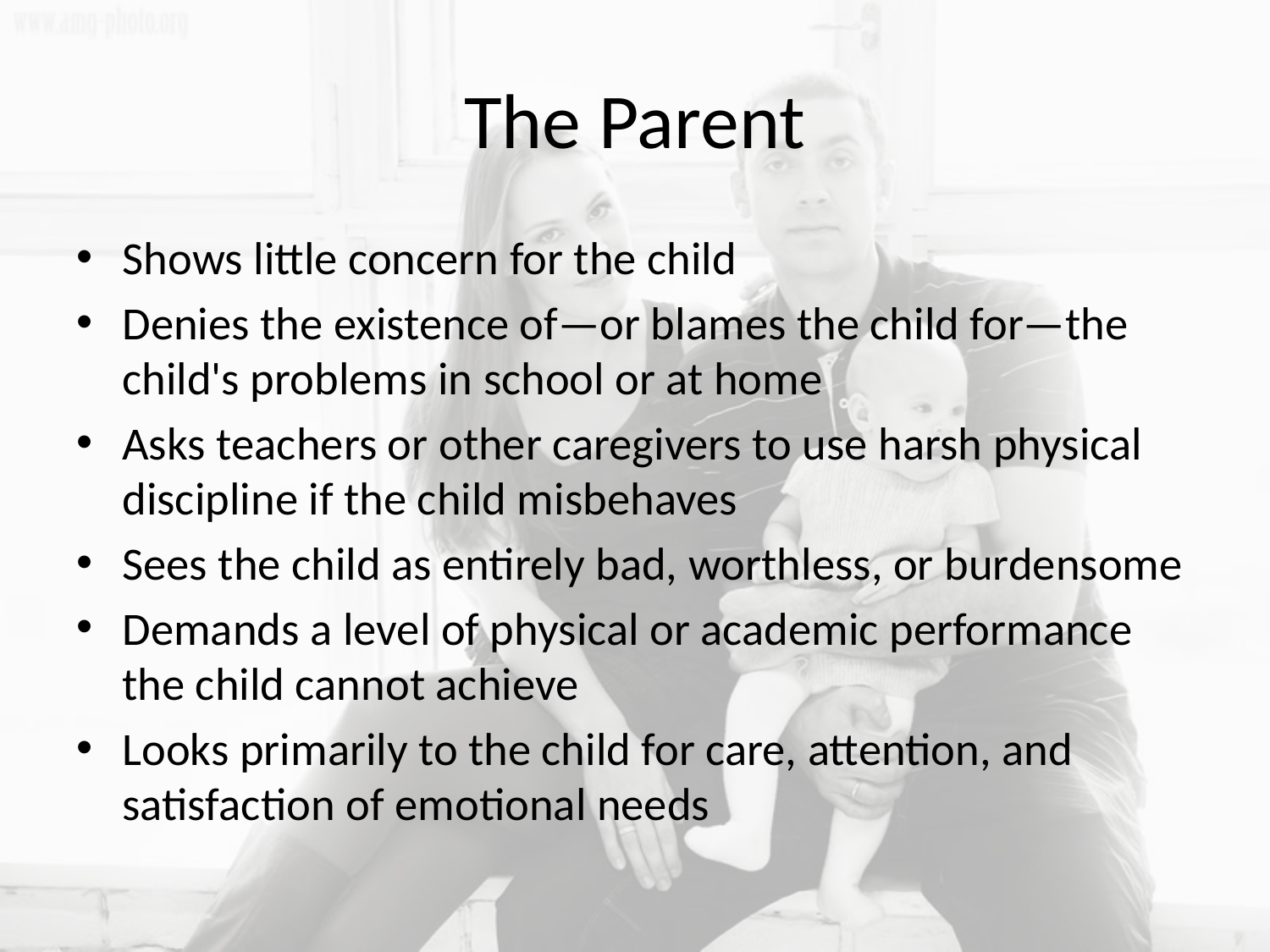

# The Parent
Shows little concern for the child
Denies the existence of—or blames the child for—the child's problems in school or at home
Asks teachers or other caregivers to use harsh physical discipline if the child misbehaves
Sees the child as entirely bad, worthless, or burdensome
Demands a level of physical or academic performance the child cannot achieve
Looks primarily to the child for care, attention, and satisfaction of emotional needs